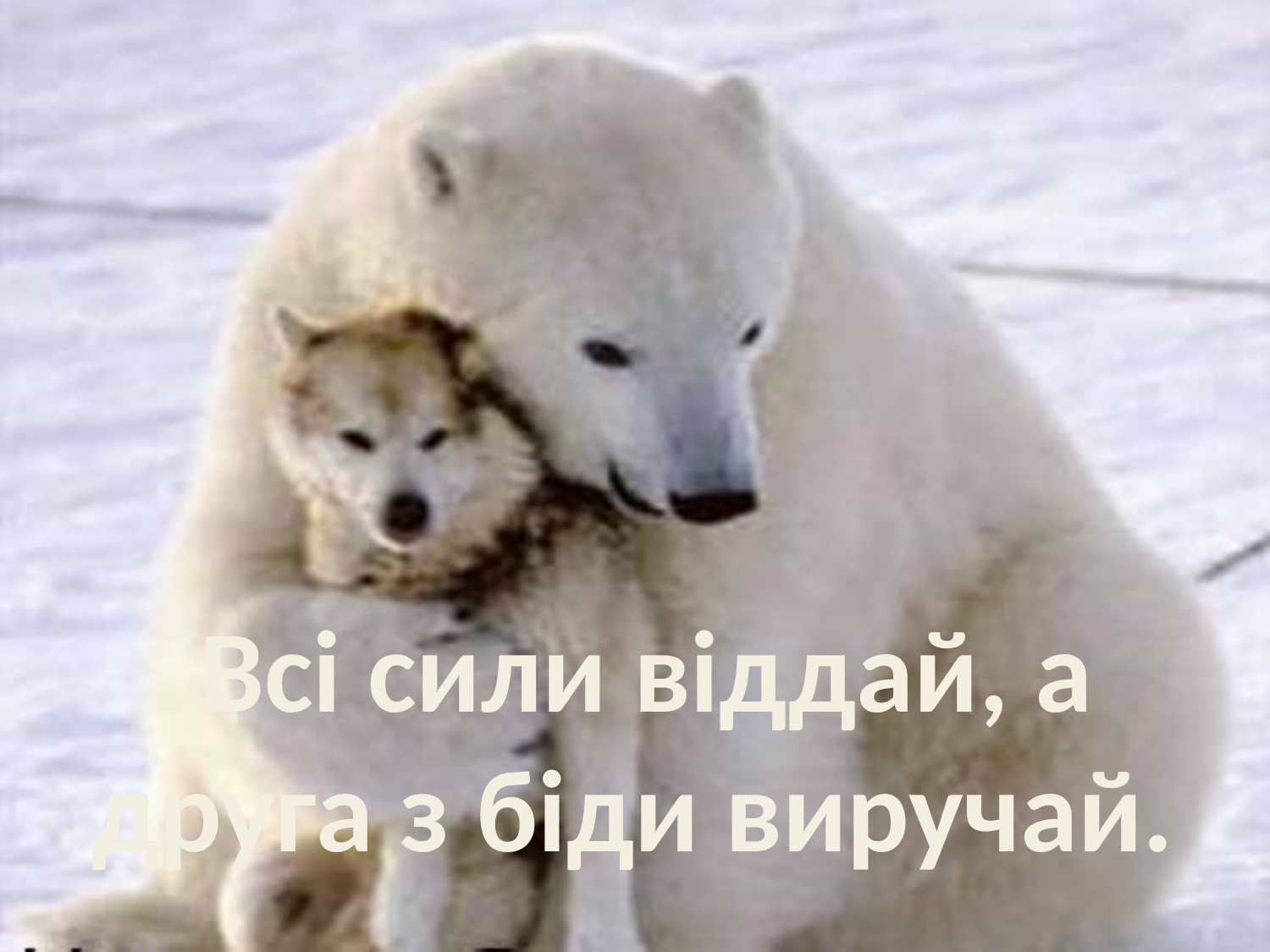

# Всі сили віддай, а друга з біди виручай.